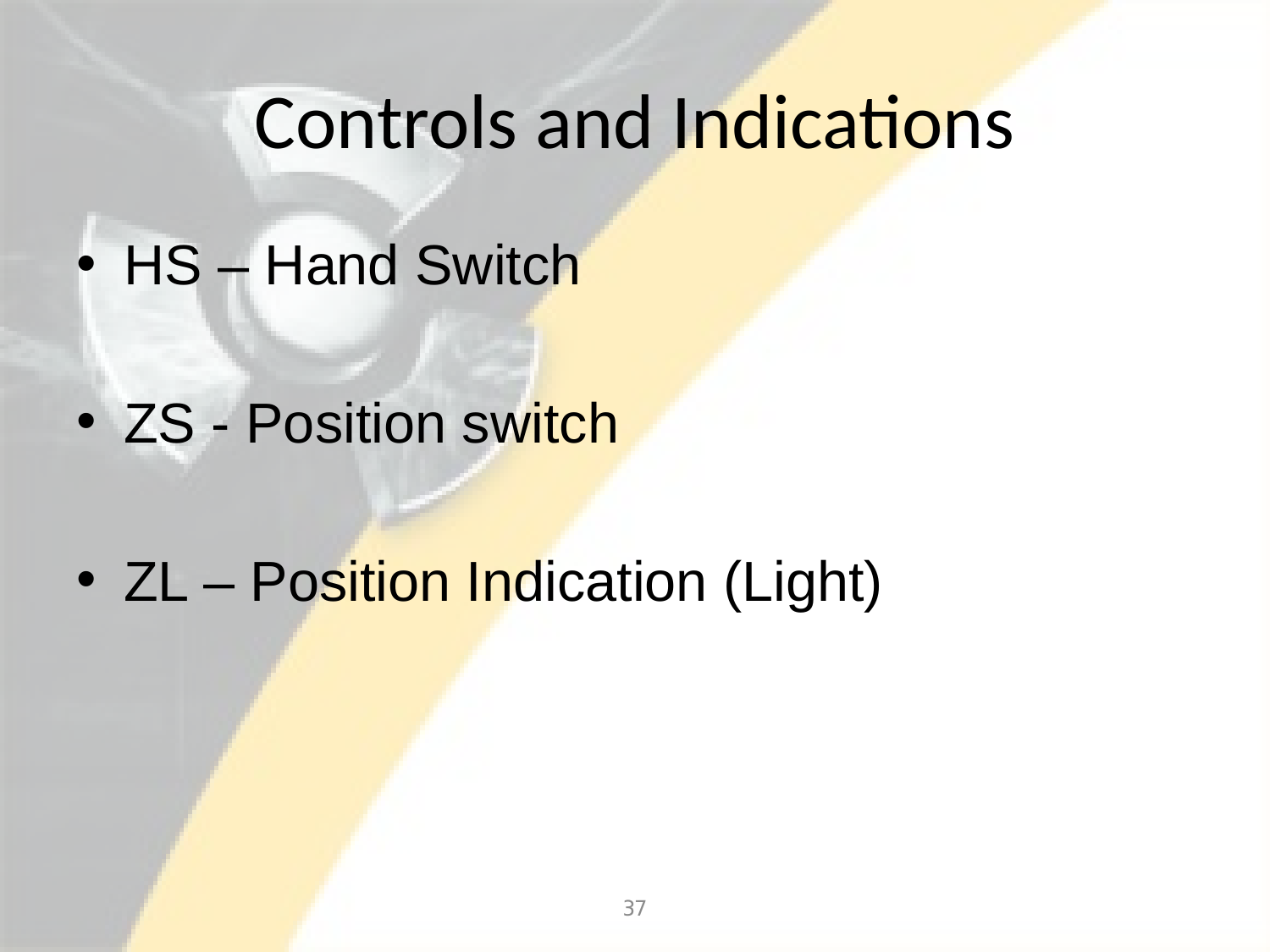

# Controls and Indications
HS – Hand Switch

ZS - Position switch

ZL – Position Indication (Light)

37